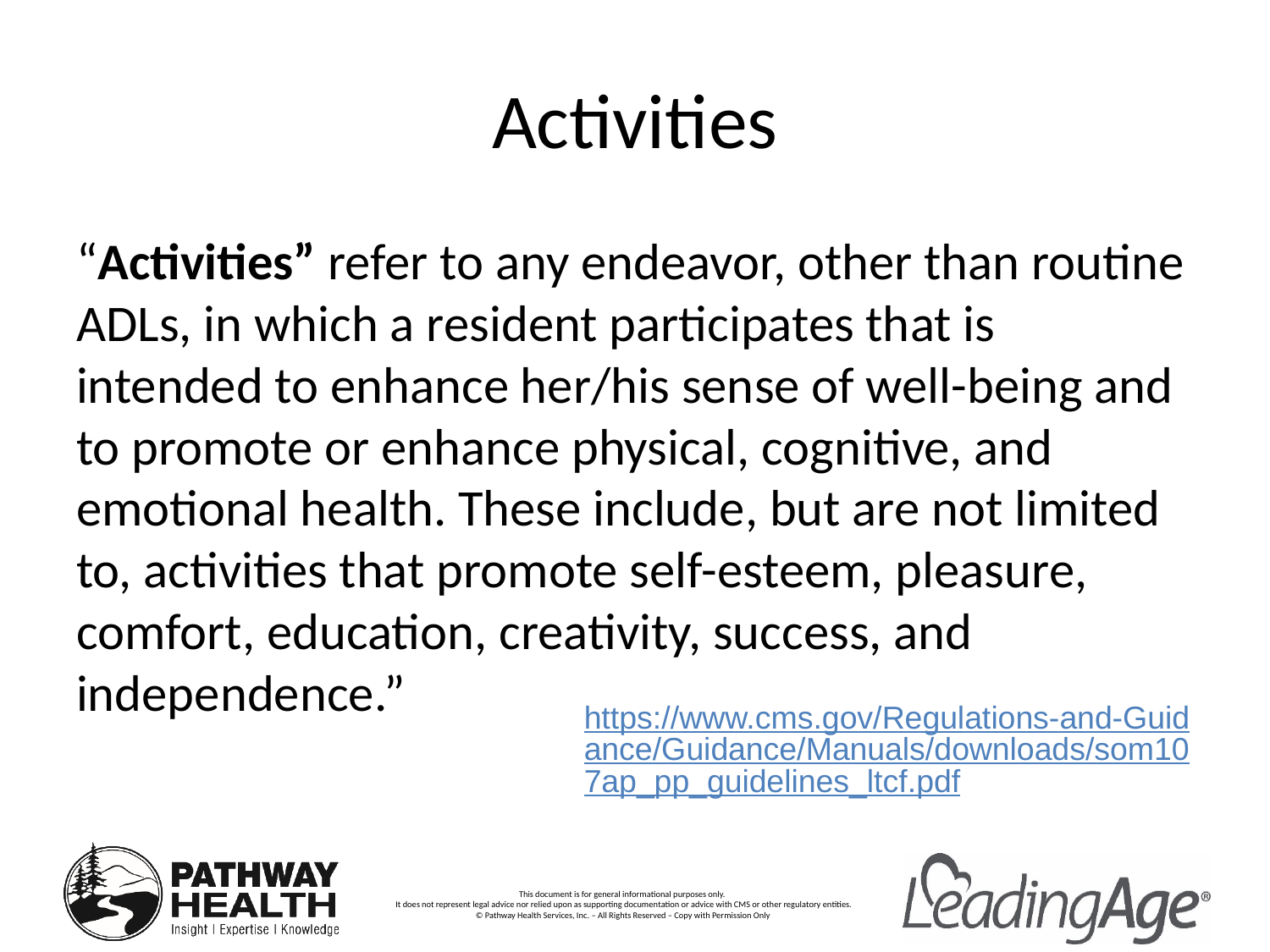

# Activities
“Activities” refer to any endeavor, other than routine ADLs, in which a resident participates that is intended to enhance her/his sense of well-being and to promote or enhance physical, cognitive, and emotional health. These include, but are not limited to, activities that promote self-esteem, pleasure, comfort, education, creativity, success, and independence.”

https://www.cms.gov/Regulations-and-Guidance/Guidance/Manuals/downloads/som107ap_pp_guidelines_ltcf.pdf